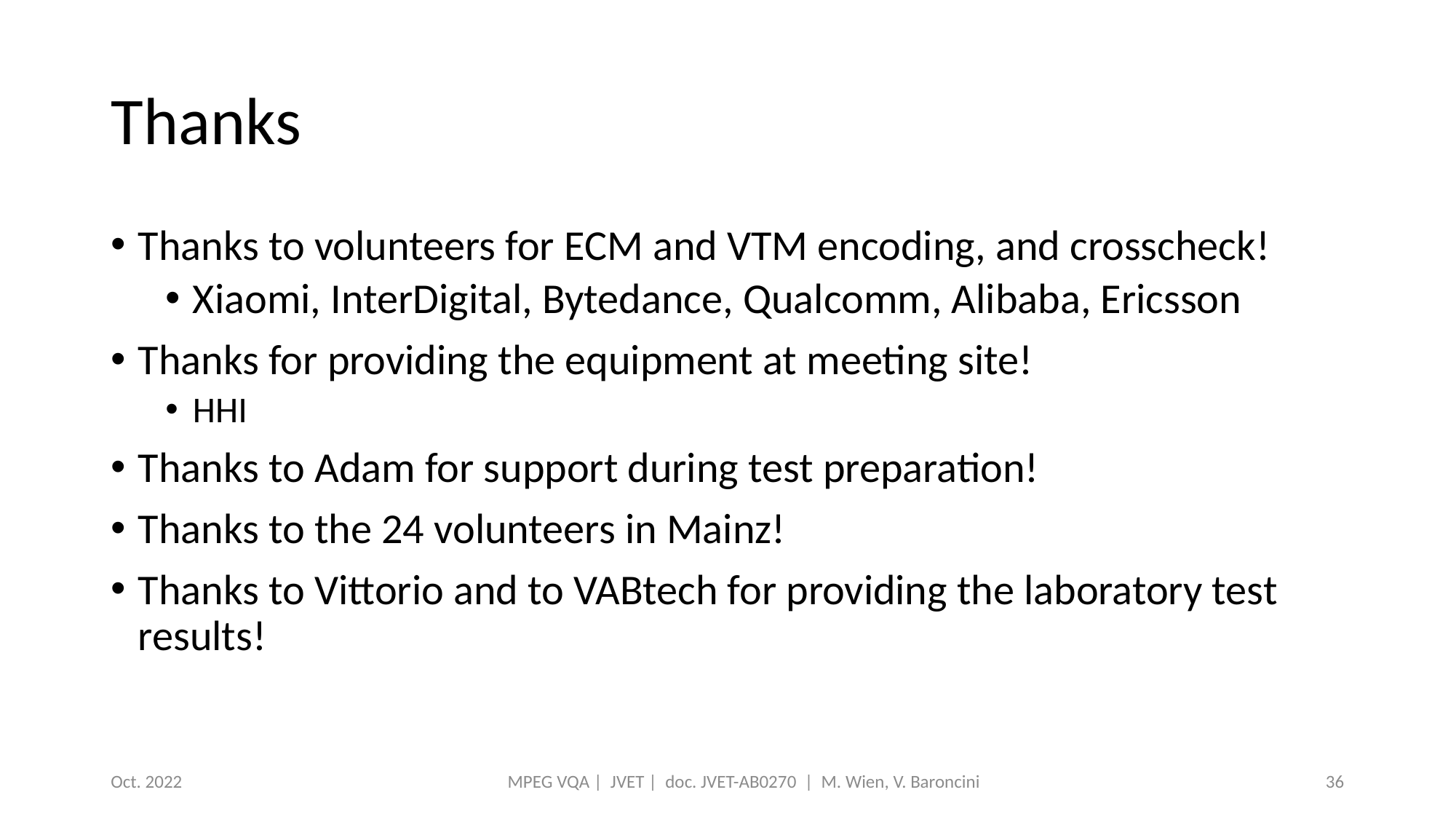

# Thanks
Thanks to volunteers for ECM and VTM encoding, and crosscheck!
Xiaomi, InterDigital, Bytedance, Qualcomm, Alibaba, Ericsson
Thanks for providing the equipment at meeting site!
HHI
Thanks to Adam for support during test preparation!
Thanks to the 24 volunteers in Mainz!
Thanks to Vittorio and to VABtech for providing the laboratory test results!

Oct. 2022
MPEG VQA |  JVET |  doc. JVET-AB0270  |  M. Wien, V. Baroncini
36